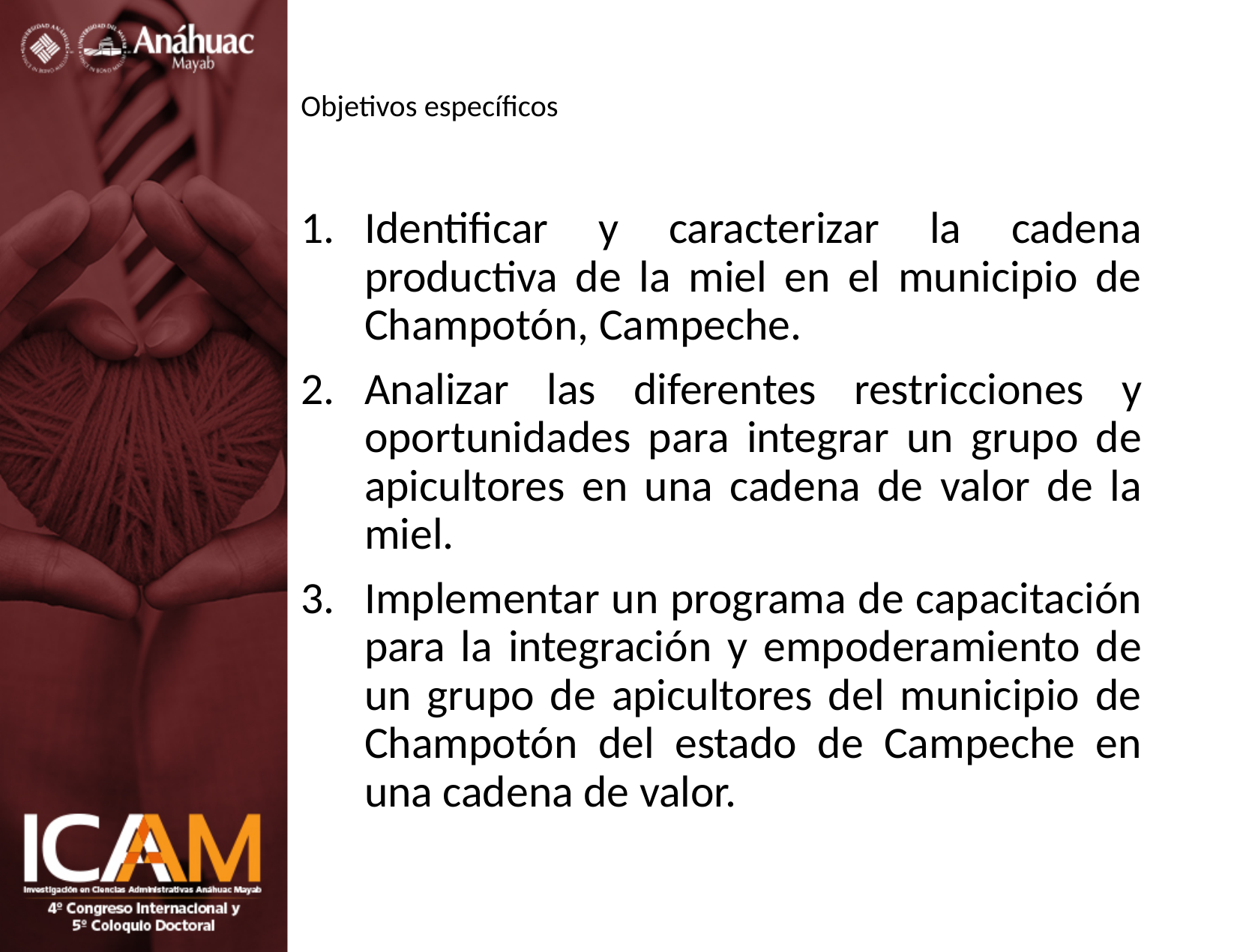

# Objetivos específicos
Identificar y caracterizar la cadena productiva de la miel en el municipio de Champotón, Campeche.
Analizar las diferentes restricciones y oportunidades para integrar un grupo de apicultores en una cadena de valor de la miel.
Implementar un programa de capacitación para la integración y empoderamiento de un grupo de apicultores del municipio de Champotón del estado de Campeche en una cadena de valor.